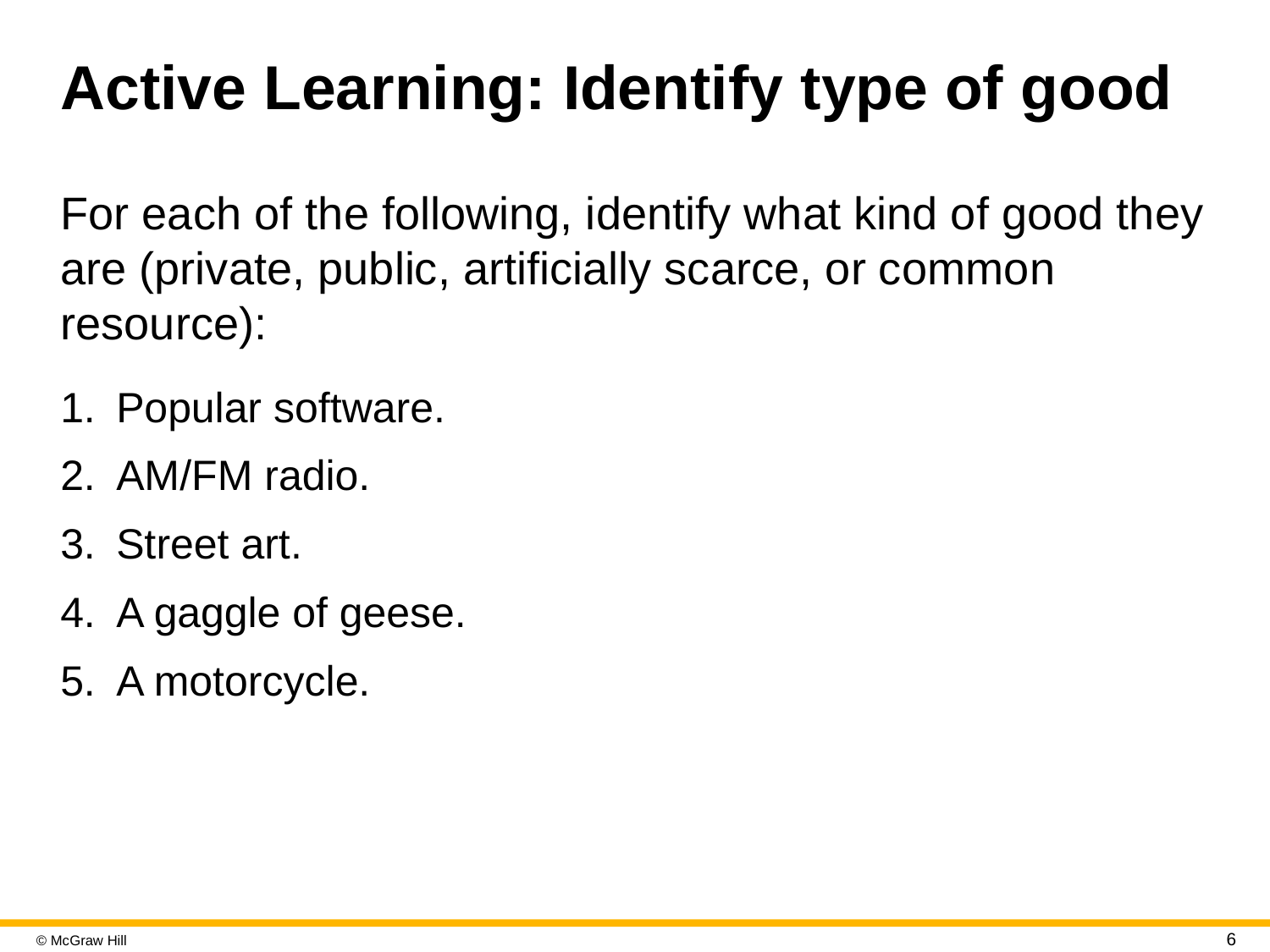

# Active Learning: Identify type of good
For each of the following, identify what kind of good they are (private, public, artificially scarce, or common resource):
Popular software.
AM/FM radio.
Street art.
A gaggle of geese.
A motorcycle.